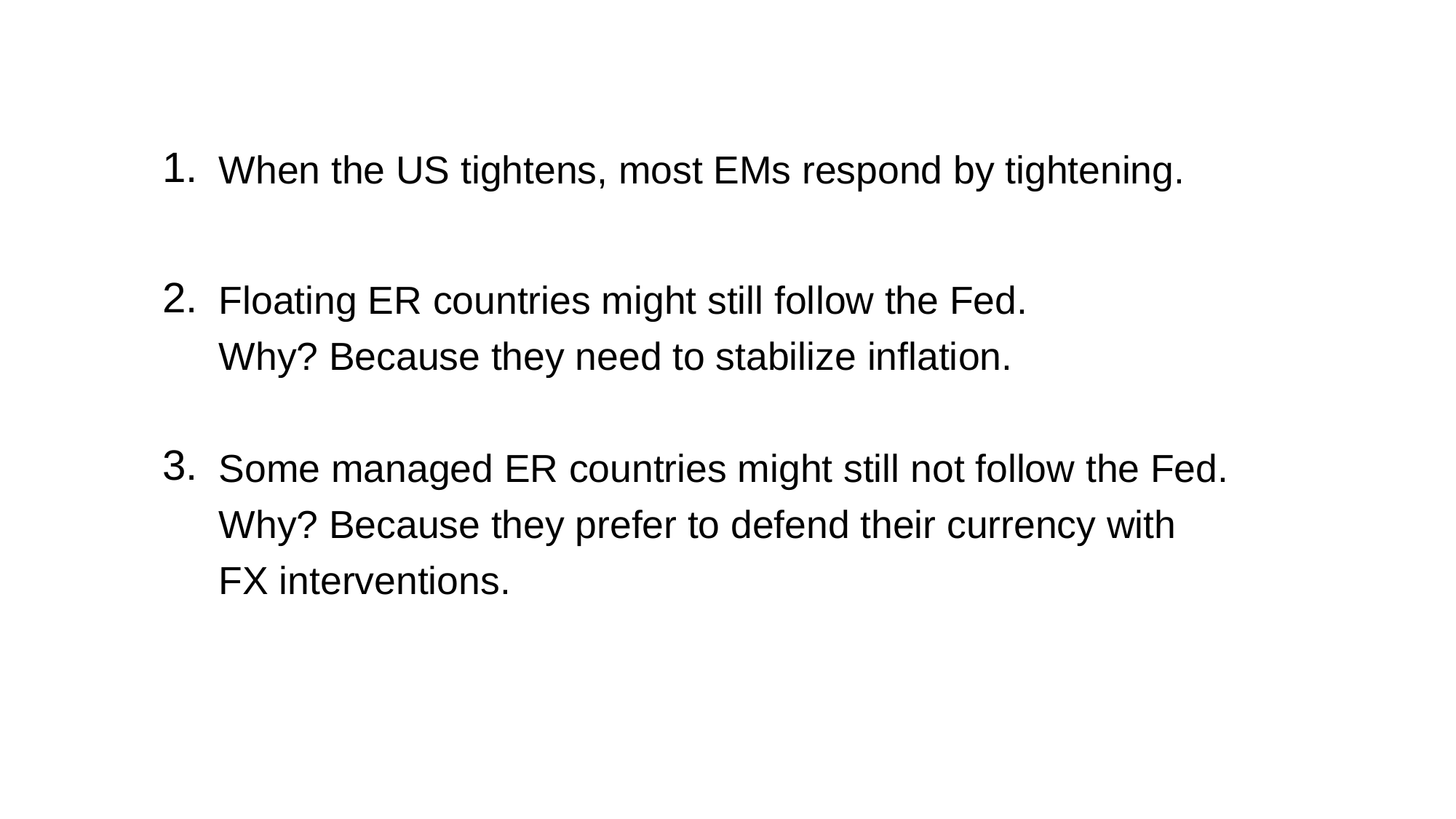

1.

2.

3.

When the US tightens, most EMs respond by tightening.

Floating ER countries might still follow the Fed.
Why? Because they need to stabilize inflation.

Some managed ER countries might still not follow the Fed.
Why? Because they prefer to defend their currency with
FX interventions.